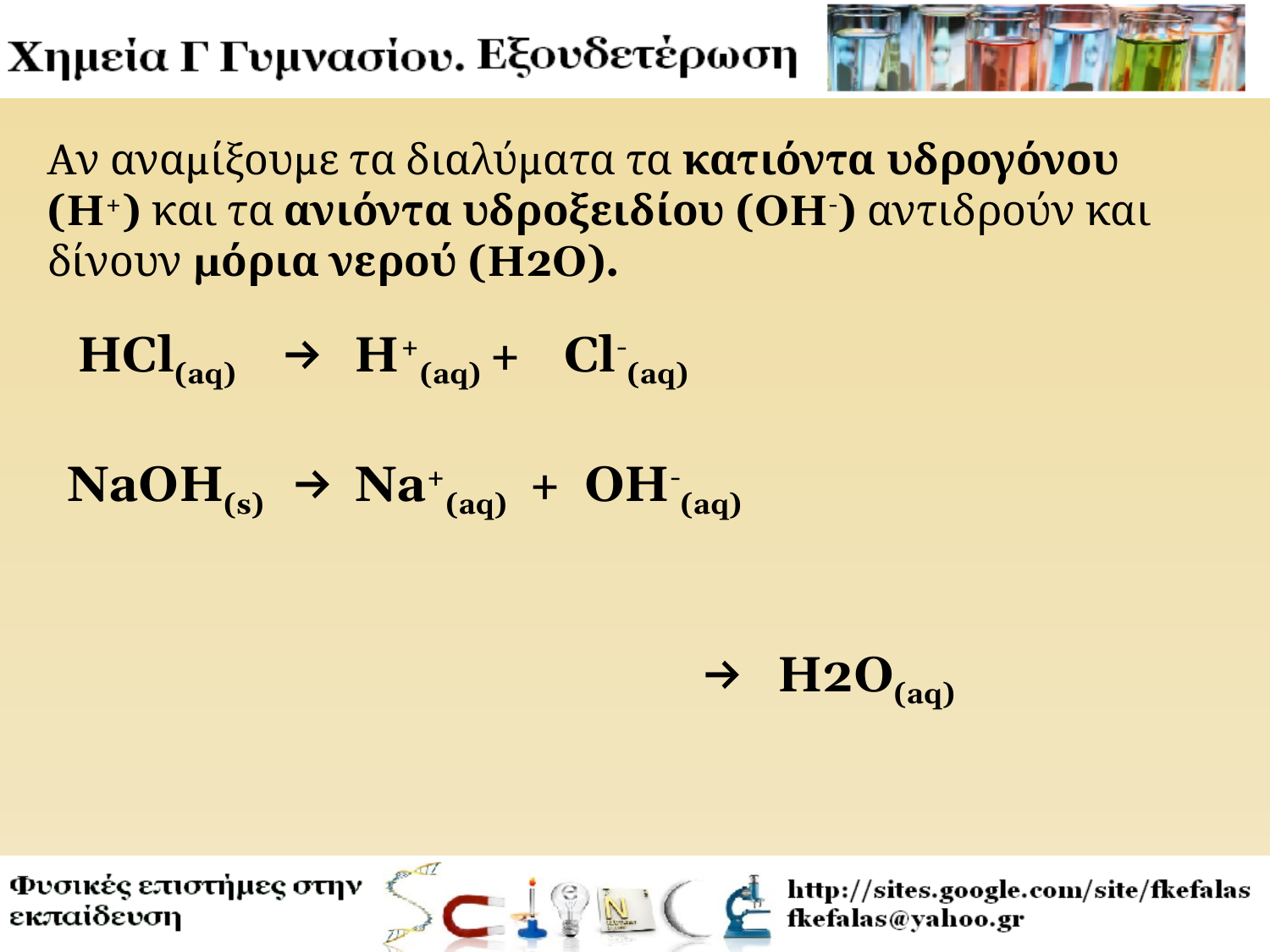

Αν αναμίξουμε τα διαλύματα τα κατιόντα υδρογόνου (Η+) και τα ανιόντα υδροξειδίου (ΟΗ-) αντιδρούν και δίνουν μόρια νερού (Η2Ο).
HCl(aq)
→
H+(aq)
+
Cl-(aq)
NaOH(s)
→
Na+(aq)
+
OH-(aq)
→
H2Ο(aq)